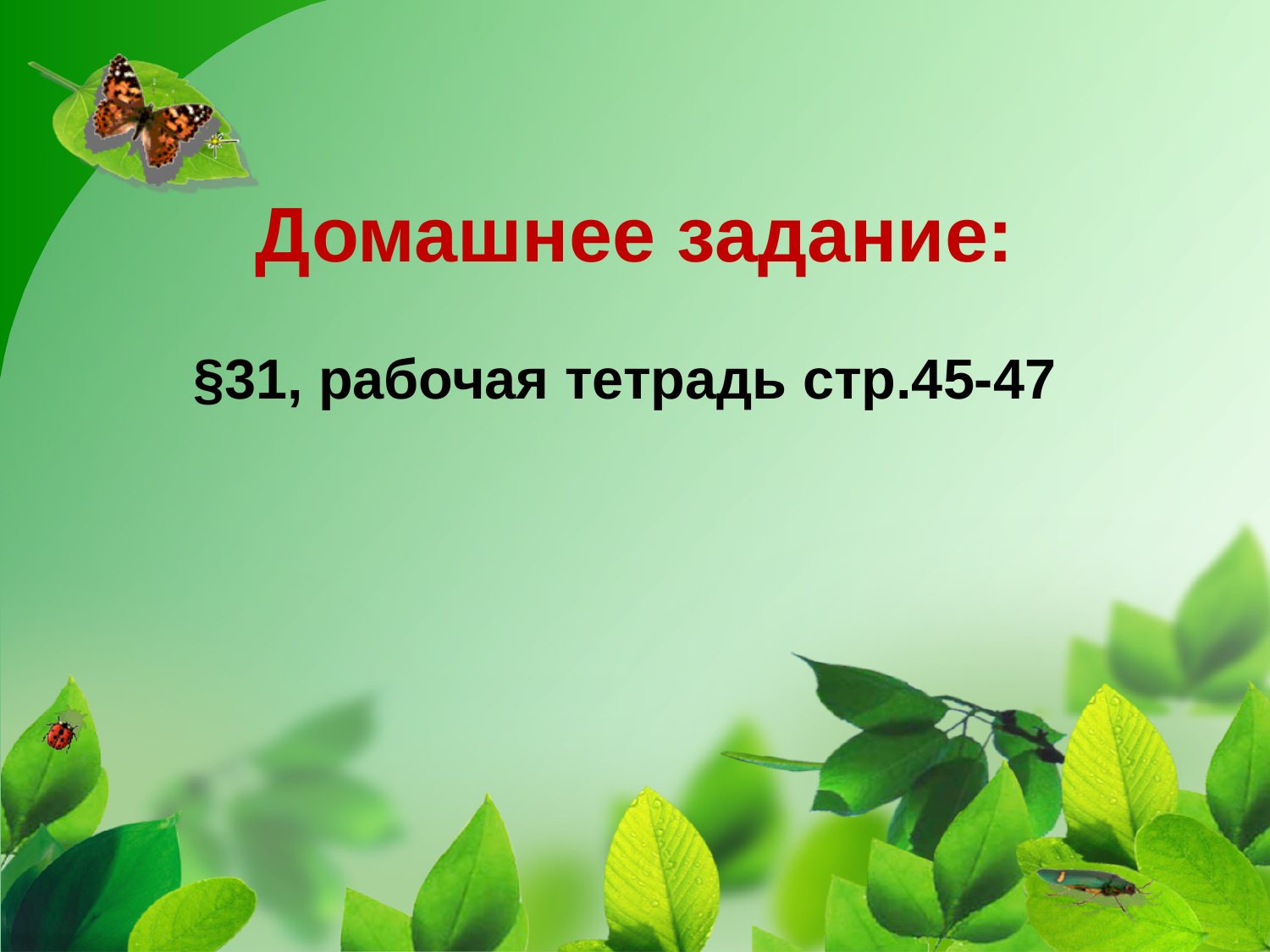

# Домашнее задание:
§31, рабочая тетрадь стр.45-47